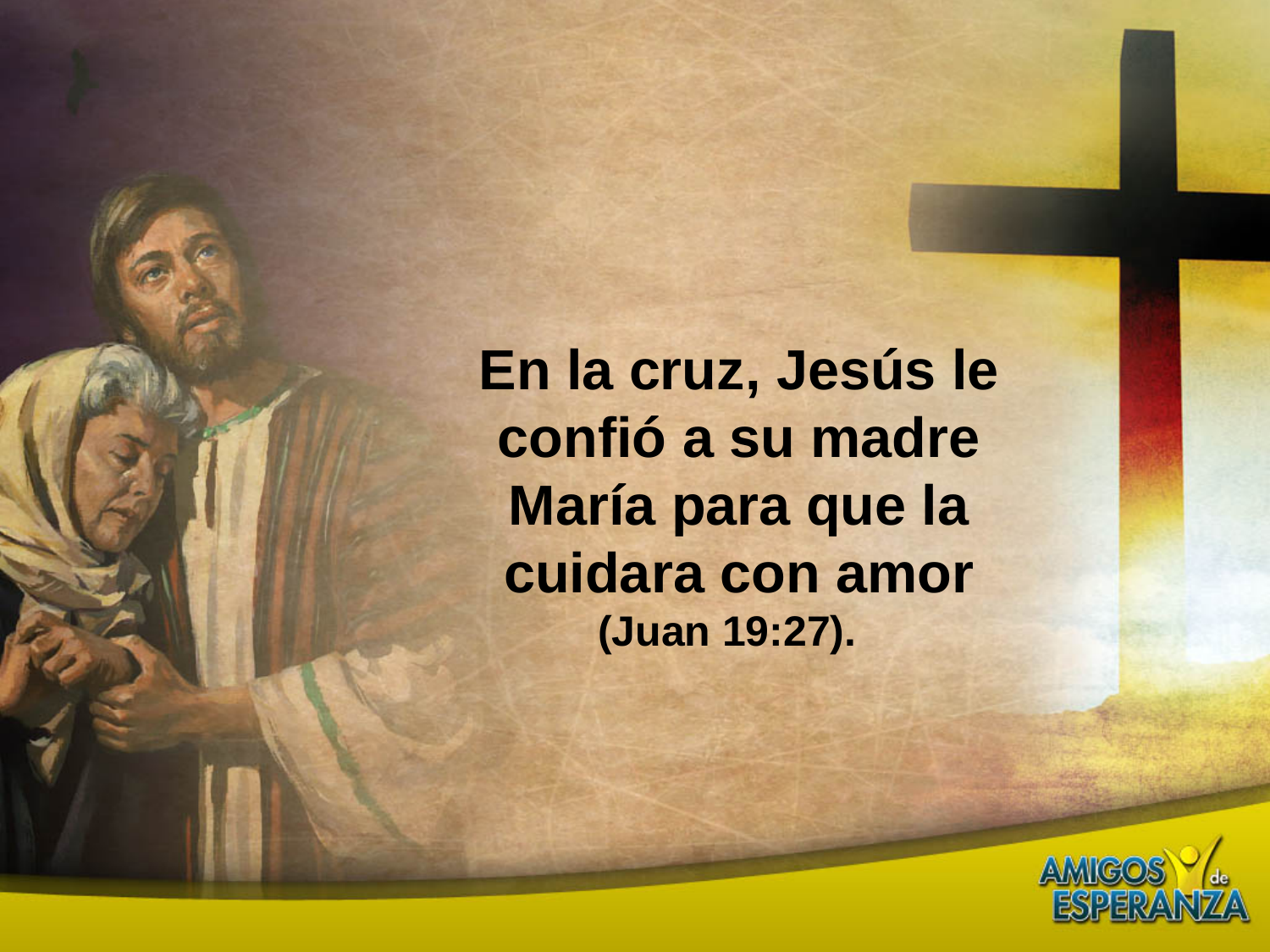

En la cruz, Jesús le confió a su madre María para que la cuidara con amor (Juan 19:27).